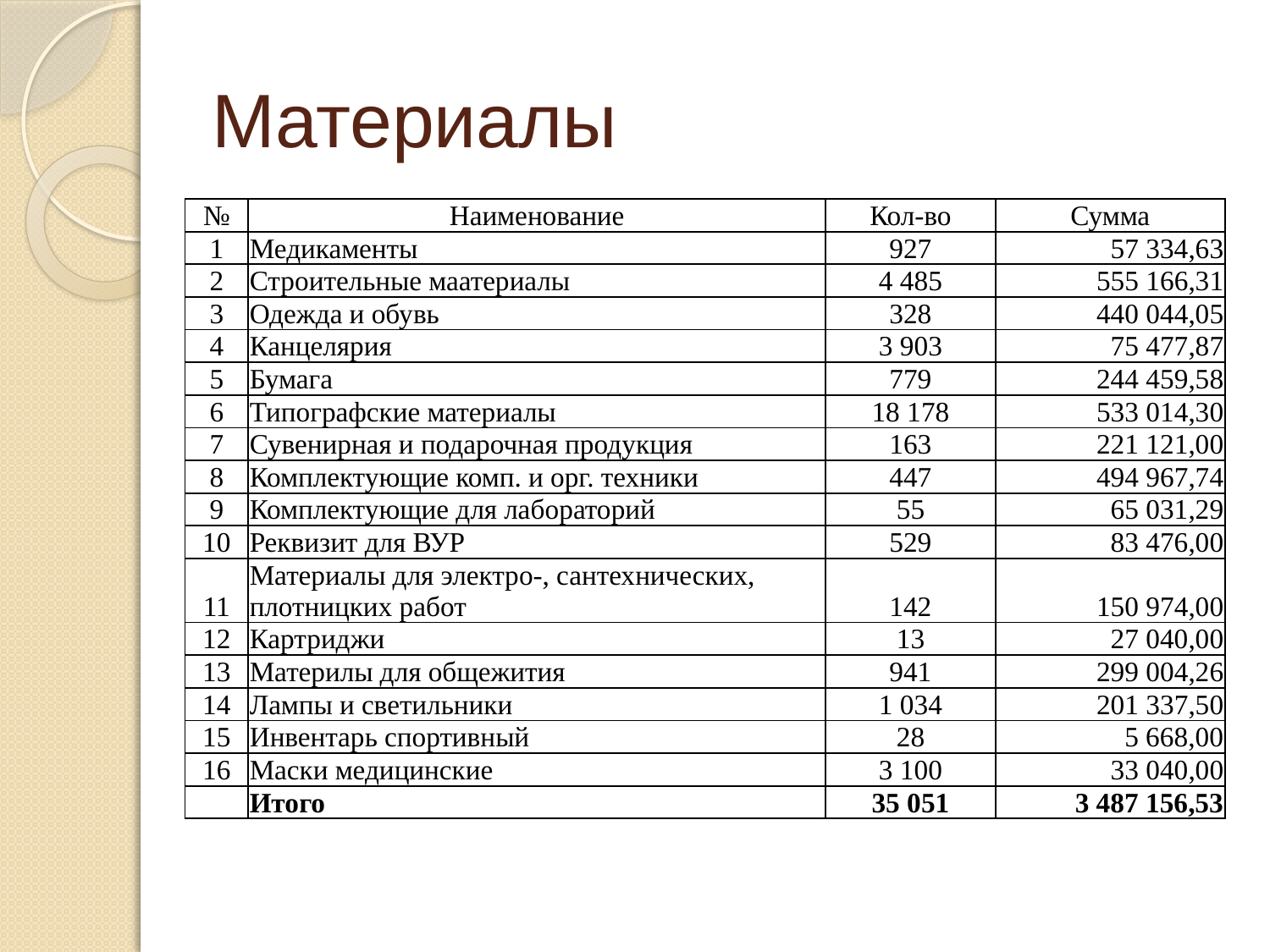

# Материалы
| № | Наименование | Кол-во | Сумма |
| --- | --- | --- | --- |
| 1 | Медикаменты | 927 | 57 334,63 |
| 2 | Строительные маатериалы | 4 485 | 555 166,31 |
| 3 | Одежда и обувь | 328 | 440 044,05 |
| 4 | Канцелярия | 3 903 | 75 477,87 |
| 5 | Бумага | 779 | 244 459,58 |
| 6 | Типографские материалы | 18 178 | 533 014,30 |
| 7 | Сувенирная и подарочная продукция | 163 | 221 121,00 |
| 8 | Комплектующие комп. и орг. техники | 447 | 494 967,74 |
| 9 | Комплектующие для лабораторий | 55 | 65 031,29 |
| 10 | Реквизит для ВУР | 529 | 83 476,00 |
| 11 | Материалы для электро-, сантехнических, плотницких работ | 142 | 150 974,00 |
| 12 | Картриджи | 13 | 27 040,00 |
| 13 | Материлы для общежития | 941 | 299 004,26 |
| 14 | Лампы и светильники | 1 034 | 201 337,50 |
| 15 | Инвентарь спортивный | 28 | 5 668,00 |
| 16 | Маски медицинские | 3 100 | 33 040,00 |
|  | Итого | 35 051 | 3 487 156,53 |